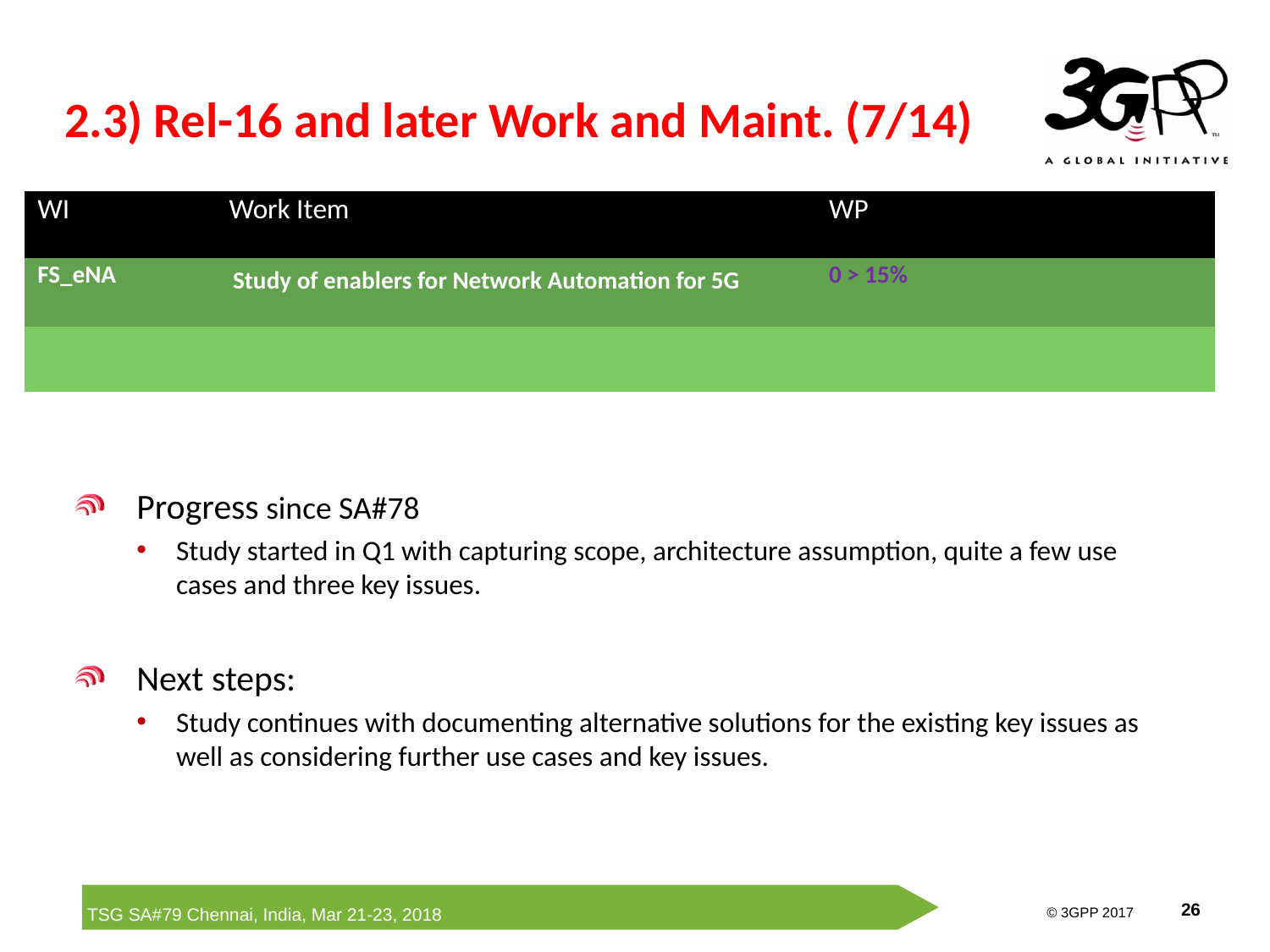

# 2.3) Rel-16 and later Work and Maint. (7/14)
| WI | Work Item | WP |  |  |
| --- | --- | --- | --- | --- |
| FS\_eNA | Study of enablers for Network Automation for 5G | 0 > 15% |  |  |
|  |  |  |  |  |
Progress since SA#78
Study started in Q1 with capturing scope, architecture assumption, quite a few use cases and three key issues.

Next steps:
Study continues with documenting alternative solutions for the existing key issues as well as considering further use cases and key issues.